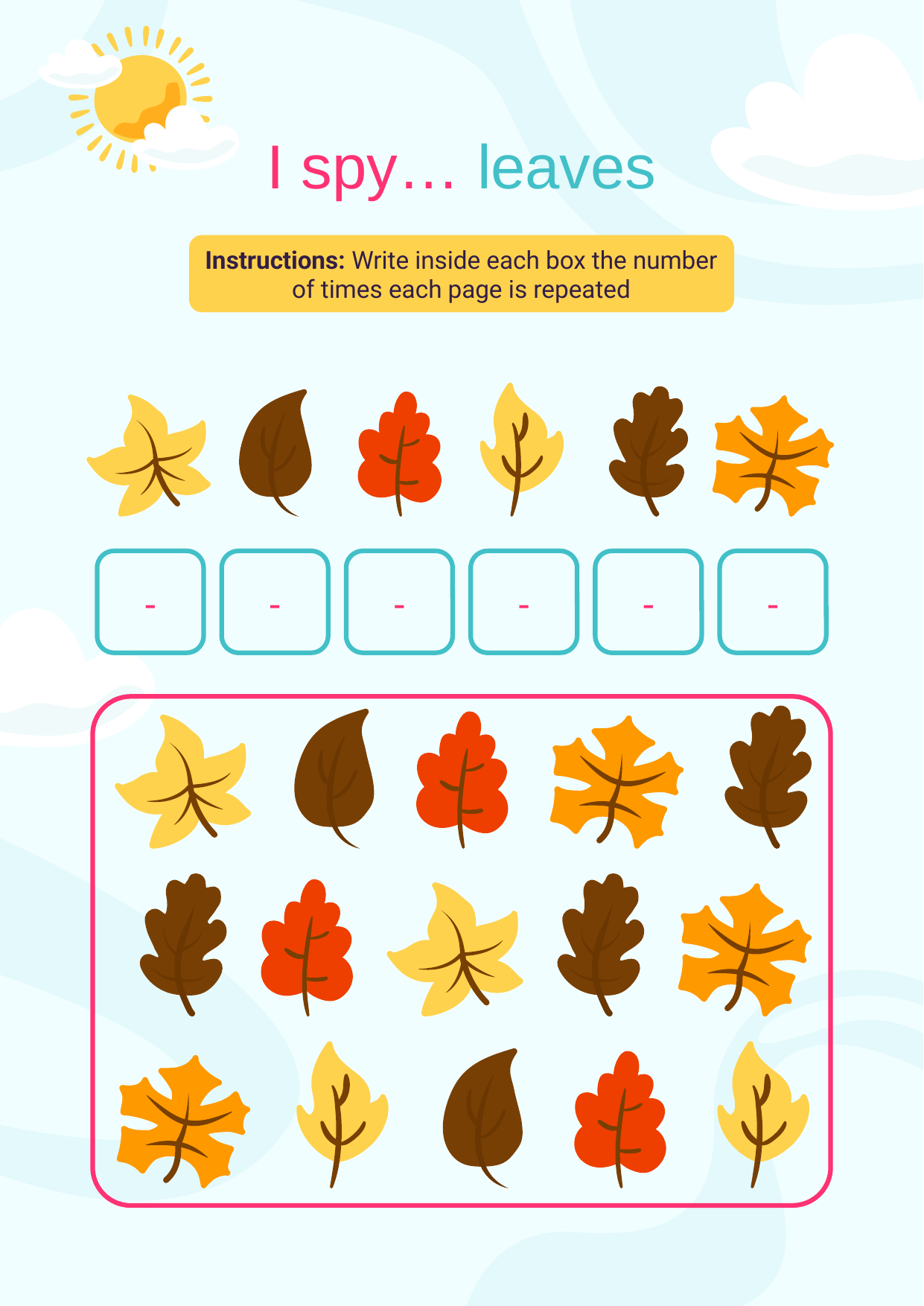

# I spy… leaves
Instructions: Write inside each box the number of times each page is repeated

-
-
-
-
-
-